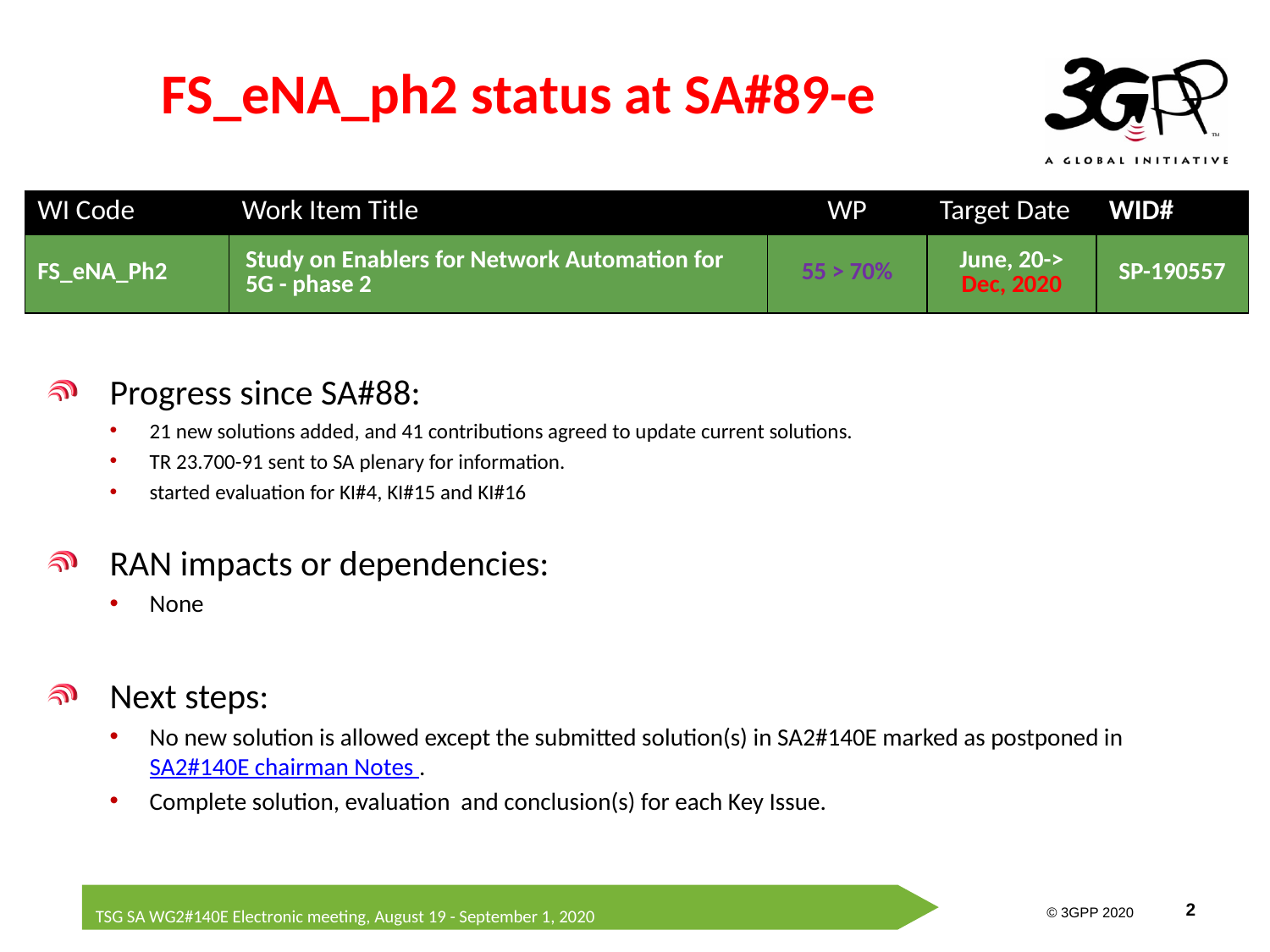

# FS_eNA_ph2 status at SA#89-e
| WI Code | Work Item Title | WP | Target Date | WID# |
| --- | --- | --- | --- | --- |
| FS\_eNA\_Ph2 | Study on Enablers for Network Automation for 5G - phase 2 | 55 > 70% | June, 20-> Dec, 2020 | SP-190557 |
Progress since SA#88:
21 new solutions added, and 41 contributions agreed to update current solutions.
TR 23.700-91 sent to SA plenary for information.
started evaluation for KI#4, KI#15 and KI#16

RAN impacts or dependencies:
None

Next steps:
No new solution is allowed except the submitted solution(s) in SA2#140E marked as postponed in SA2#140E chairman Notes .
Complete solution, evaluation  and conclusion(s) for each Key Issue.